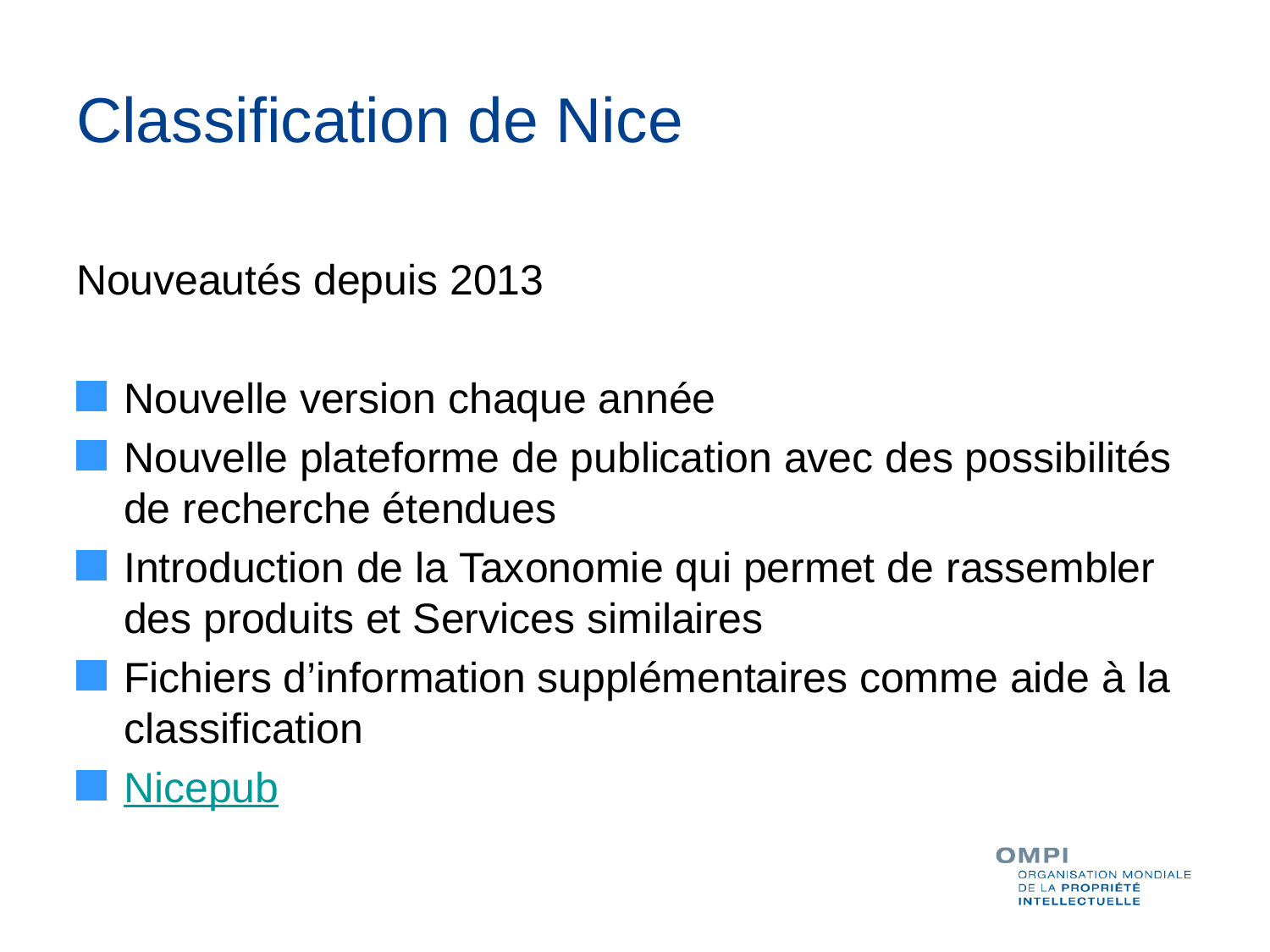

# Classification de Nice
Nouveautés depuis 2013

Nouvelle version chaque année
Nouvelle plateforme de publication avec des possibilités de recherche étendues
Introduction de la Taxonomie qui permet de rassembler des produits et Services similaires
Fichiers d’information supplémentaires comme aide à la classification
Nicepub